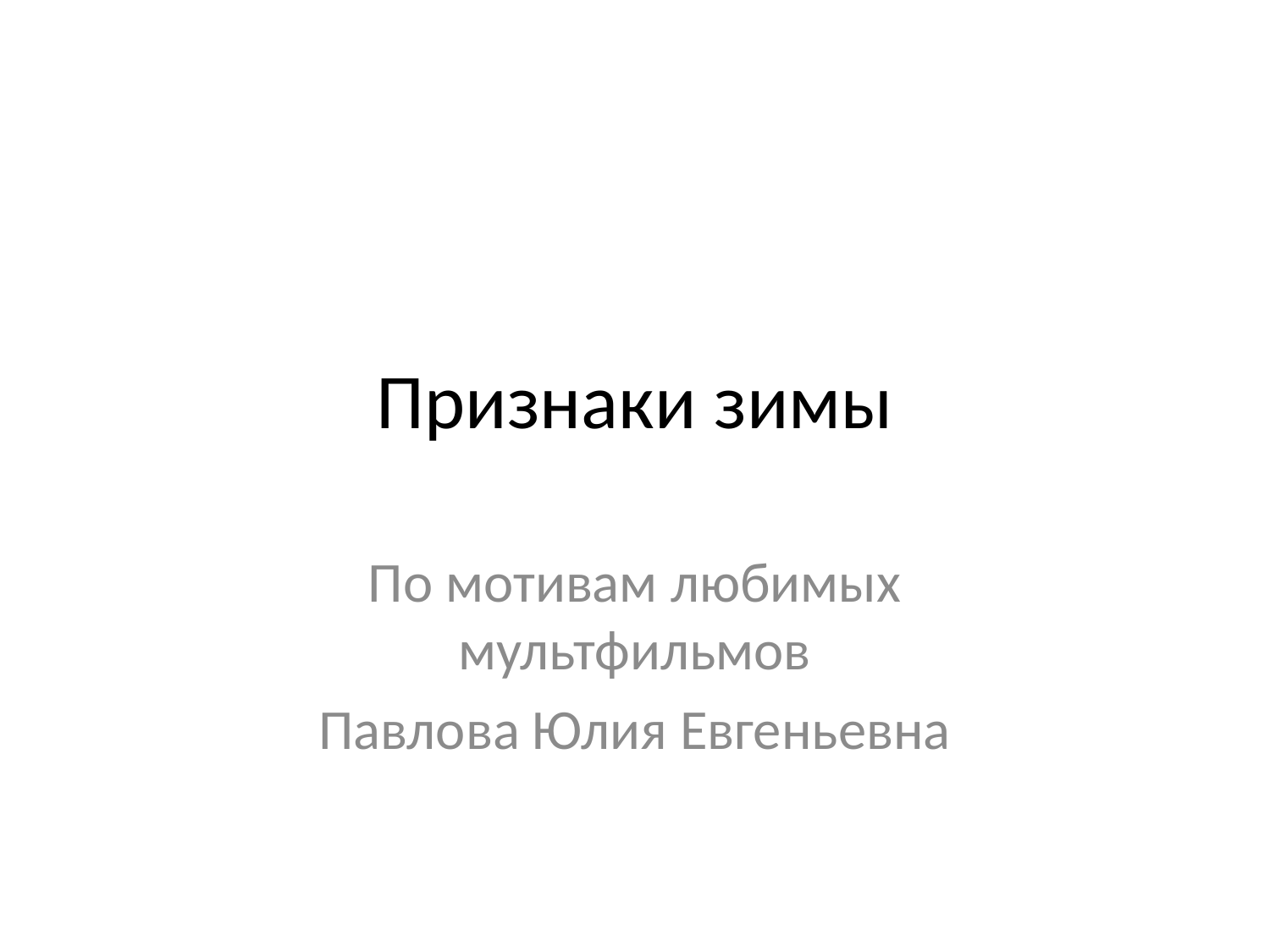

# Признаки зимы
По мотивам любимых мультфильмов
Павлова Юлия Евгеньевна